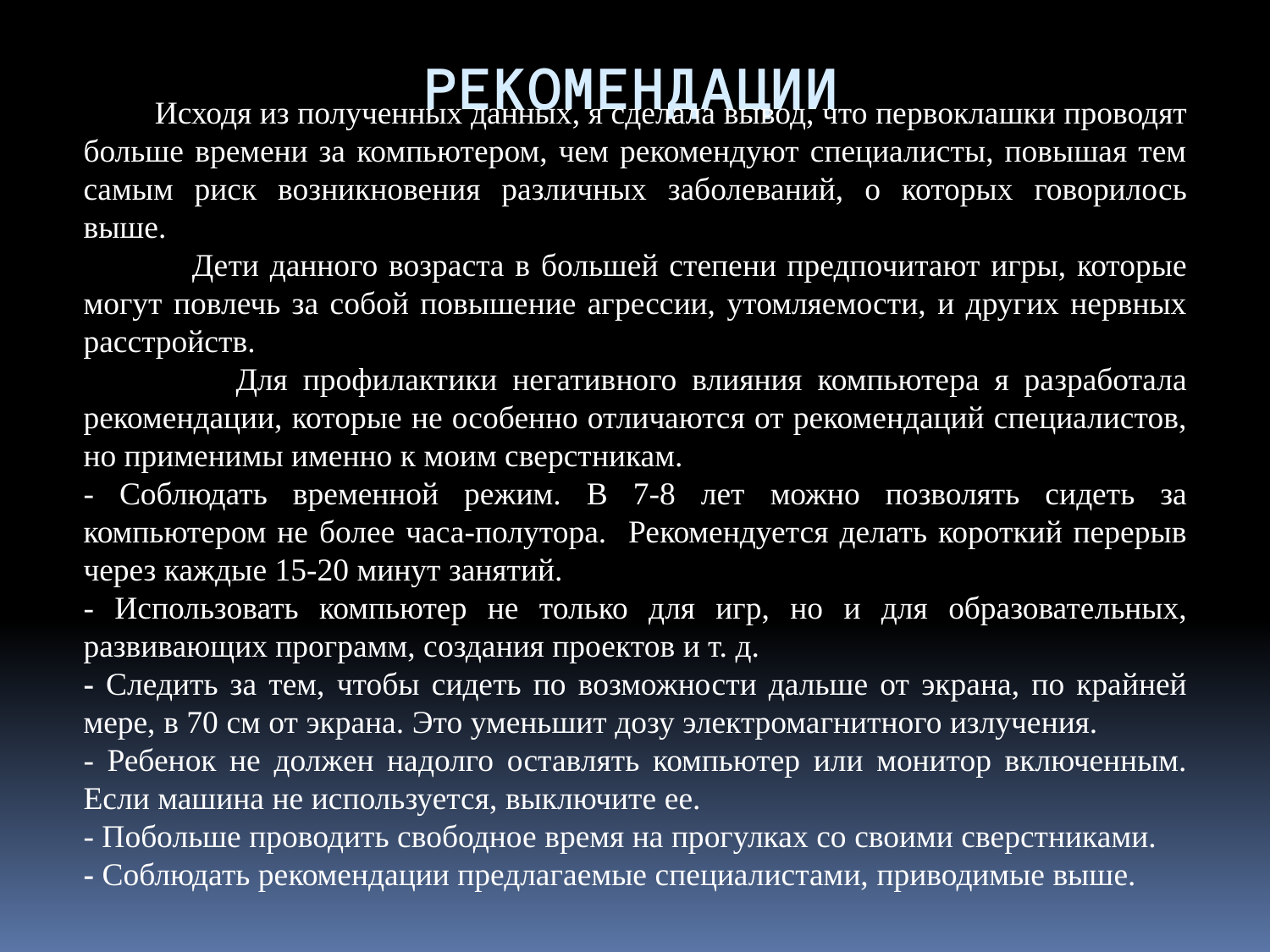

# Рекомендации
          Исходя из полученных данных, я сделала вывод, что первоклашки проводят больше времени за компьютером, чем рекомендуют специалисты, повышая тем самым риск возникновения различных заболеваний, о которых говорилось выше.
          Дети данного возраста в большей степени предпочитают игры, которые могут повлечь за собой повышение агрессии, утомляемости, и других нервных расстройств.
          Для профилактики негативного влияния компьютера я разработала рекомендации, которые не особенно отличаются от рекомендаций специалистов, но применимы именно к моим сверстникам.
- Соблюдать временной режим. В 7-8 лет можно позволять сидеть за компьютером не более часа-полутора.  Рекомендуется делать короткий перерыв через каждые 15-20 минут занятий.
- Использовать компьютер не только для игр, но и для образовательных, развивающих программ, создания проектов и т. д.
- Следить за тем, чтобы сидеть по возможности дальше от экрана, по крайней мере, в 70 см от экрана. Это уменьшит дозу электромагнитного излучения.
- Ребенок не должен надолго оставлять компьютер или монитор включенным. Если машина не используется, выключите ее.
- Побольше проводить свободное время на прогулках со своими сверстниками.
- Соблюдать рекомендации предлагаемые специалистами, приводимые выше.